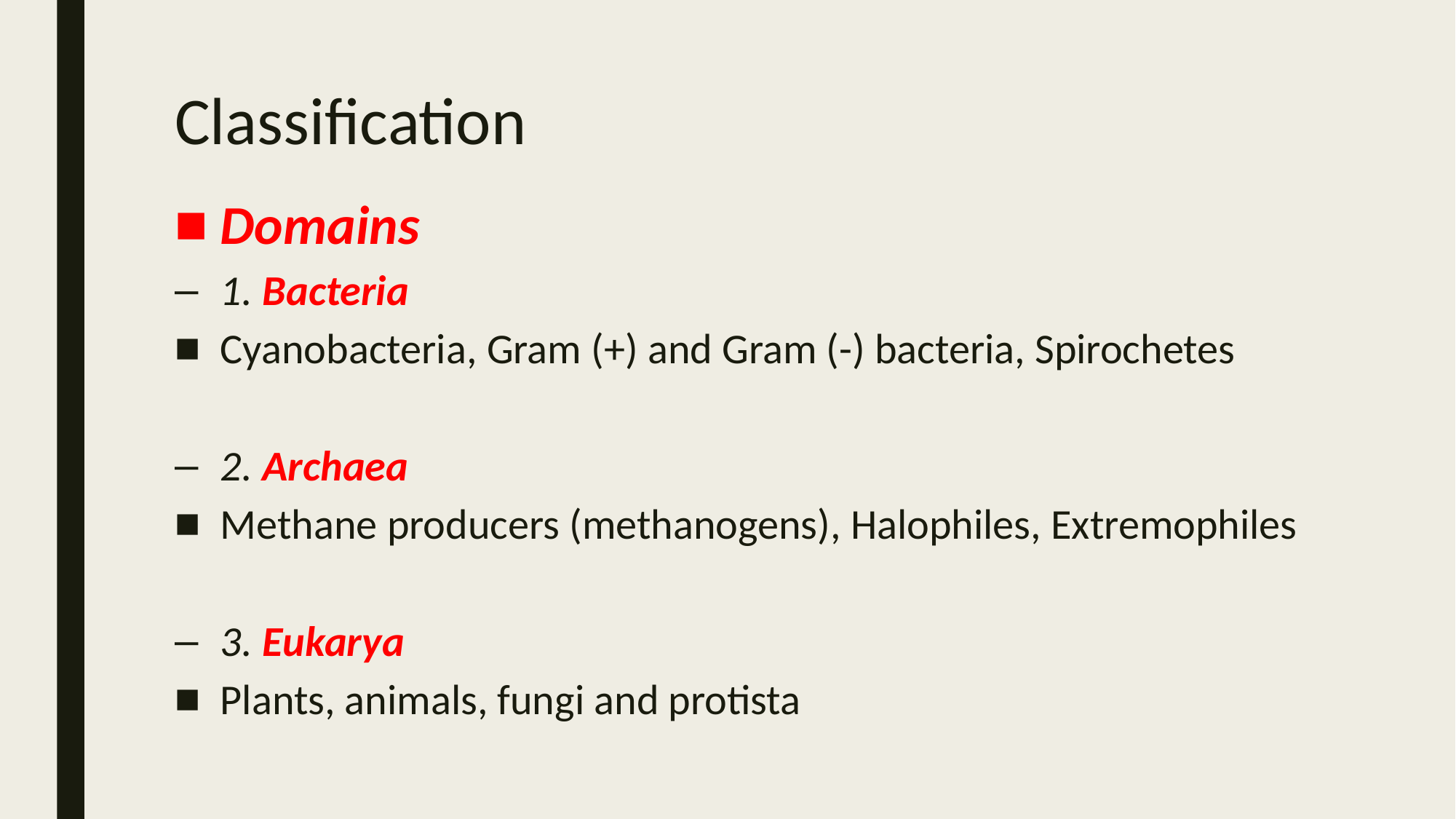

# Classification
Domains
1. Bacteria
Cyanobacteria, Gram (+) and Gram (-) bacteria, Spirochetes

2. Archaea
Methane producers (methanogens), Halophiles, Extremophiles

3. Eukarya
Plants, animals, fungi and protista